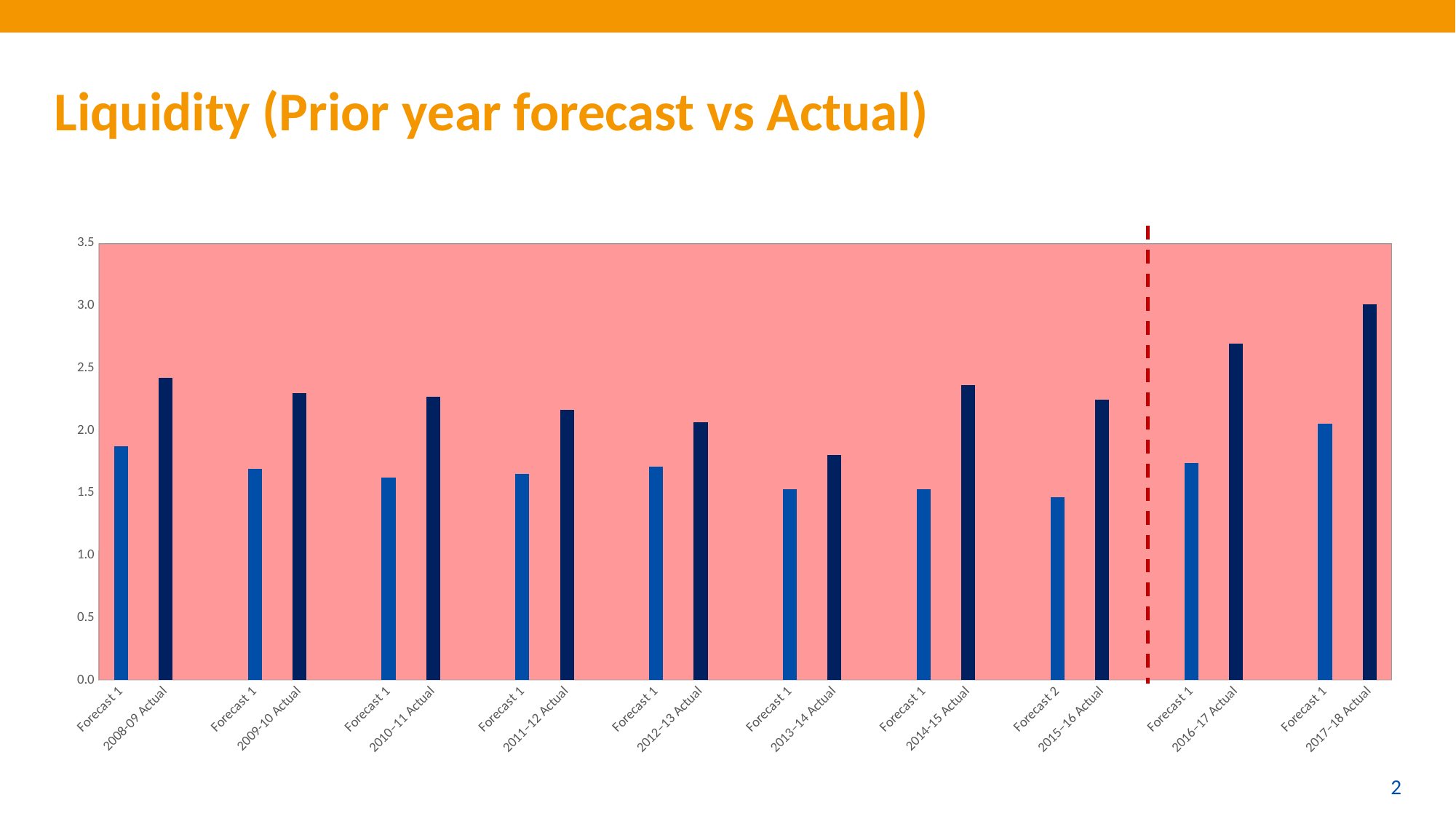

# Liquidity (Prior year forecast vs Actual)

### Chart

| Category |  |
|---|---|
| Forecast 1 | 1.872222222222222 |
| 2008-09 Actual | 2.423157894736842 |
|  | None |
| Forecast 1 | 1.692222222222222 |
| 2009-10 Actual | 2.301910918808826 |
|  | None |
| Forecast 1 | 1.6226268412797442 |
| 2010–11 Actual | 2.2722222222222217 |
|  | None |
| Forecast 1 | 1.6536842105263156 |
| 2011–12 Actual | 2.1631578947368424 |
|  | None |
| Forecast 1 | 1.708947368421053 |
| 2012–13 Actual | 2.064736842105263 |
|  | None |
| Forecast 1 | 1.5294736842105265 |
| 2013–14 Actual | 1.8052631578947367 |
|  | None |
| Forecast 1 | 1.5305263157894735 |
| 2014-15 Actual | 2.3623647954822142 |
|  | None |
| Forecast 2 | 1.4668421052631577 |
| 2015–16 Actual | 2.247894736842105 |
|  | None |
| Forecast 1 | 1.7415789473684213 |
| 2016–17 Actual | 2.694210526315789 |
|  | None |
| Forecast 1 | 2.0568421052631582 |
| 2017–18 Actual | 3.013157894736842 |
2